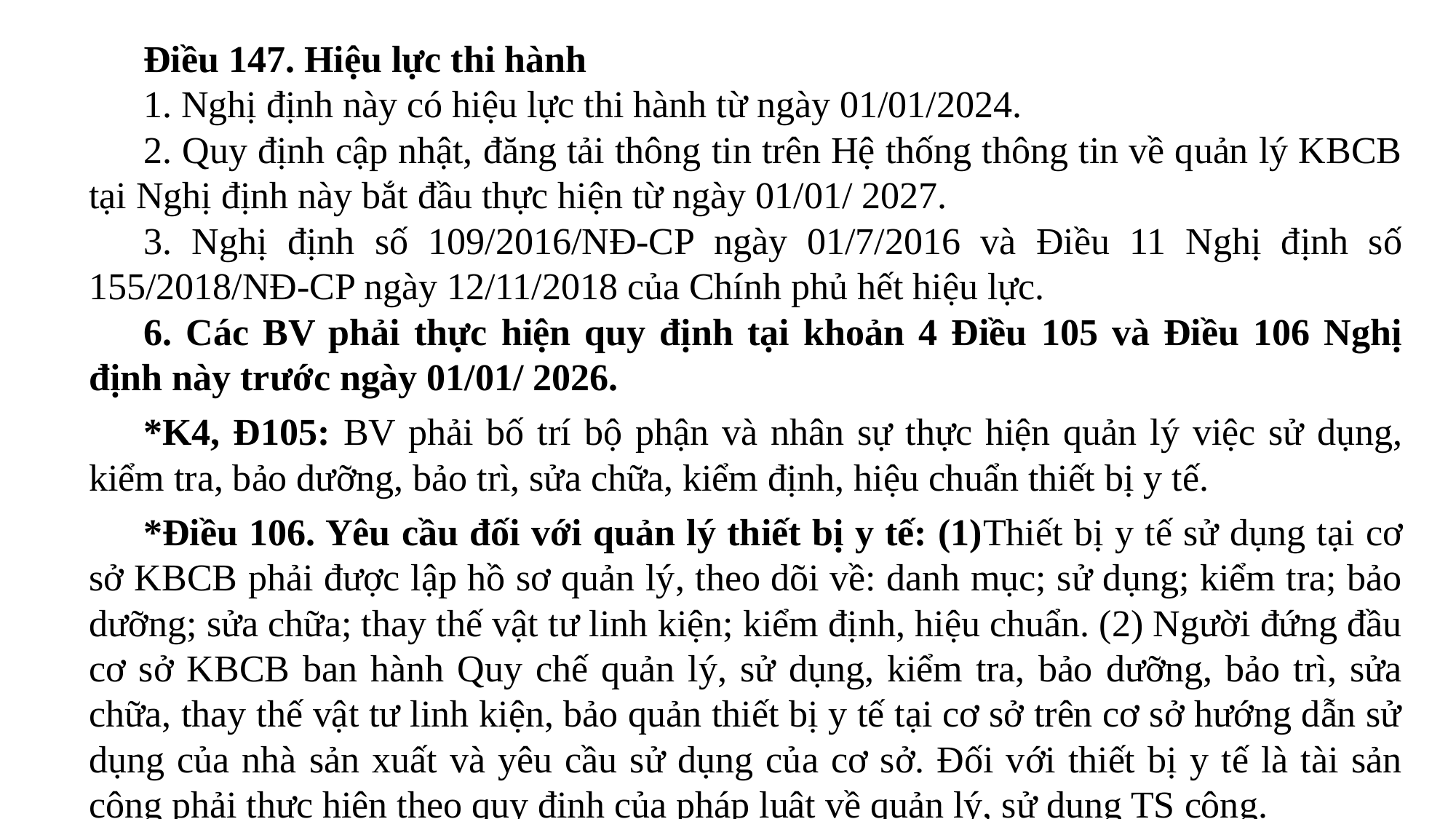

Điều 147. Hiệu lực thi hành
1. Nghị định này có hiệu lực thi hành từ ngày 01/01/2024.
2. Quy định cập nhật, đăng tải thông tin trên Hệ thống thông tin về quản lý KBCB tại Nghị định này bắt đầu thực hiện từ ngày 01/01/ 2027.
3. Nghị định số 109/2016/NĐ-CP ngày 01/7/2016 và Điều 11 Nghị định số 155/2018/NĐ-CP ngày 12/11/2018 của Chính phủ hết hiệu lực.
6. Các BV phải thực hiện quy định tại khoản 4 Điều 105 và Điều 106 Nghị định này trước ngày 01/01/ 2026.
*K4, Đ105: BV phải bố trí bộ phận và nhân sự thực hiện quản lý việc sử dụng, kiểm tra, bảo dưỡng, bảo trì, sửa chữa, kiểm định, hiệu chuẩn thiết bị y tế.
*Điều 106. Yêu cầu đối với quản lý thiết bị y tế: (1)Thiết bị y tế sử dụng tại cơ sở KBCB phải được lập hồ sơ quản lý, theo dõi về: danh mục; sử dụng; kiểm tra; bảo dưỡng; sửa chữa; thay thế vật tư linh kiện; kiểm định, hiệu chuẩn. (2) Người đứng đầu cơ sở KBCB ban hành Quy chế quản lý, sử dụng, kiểm tra, bảo dưỡng, bảo trì, sửa chữa, thay thế vật tư linh kiện, bảo quản thiết bị y tế tại cơ sở trên cơ sở hướng dẫn sử dụng của nhà sản xuất và yêu cầu sử dụng của cơ sở. Đối với thiết bị y tế là tài sản công phải thực hiện theo quy định của pháp luật về quản lý, sử dụng TS công.